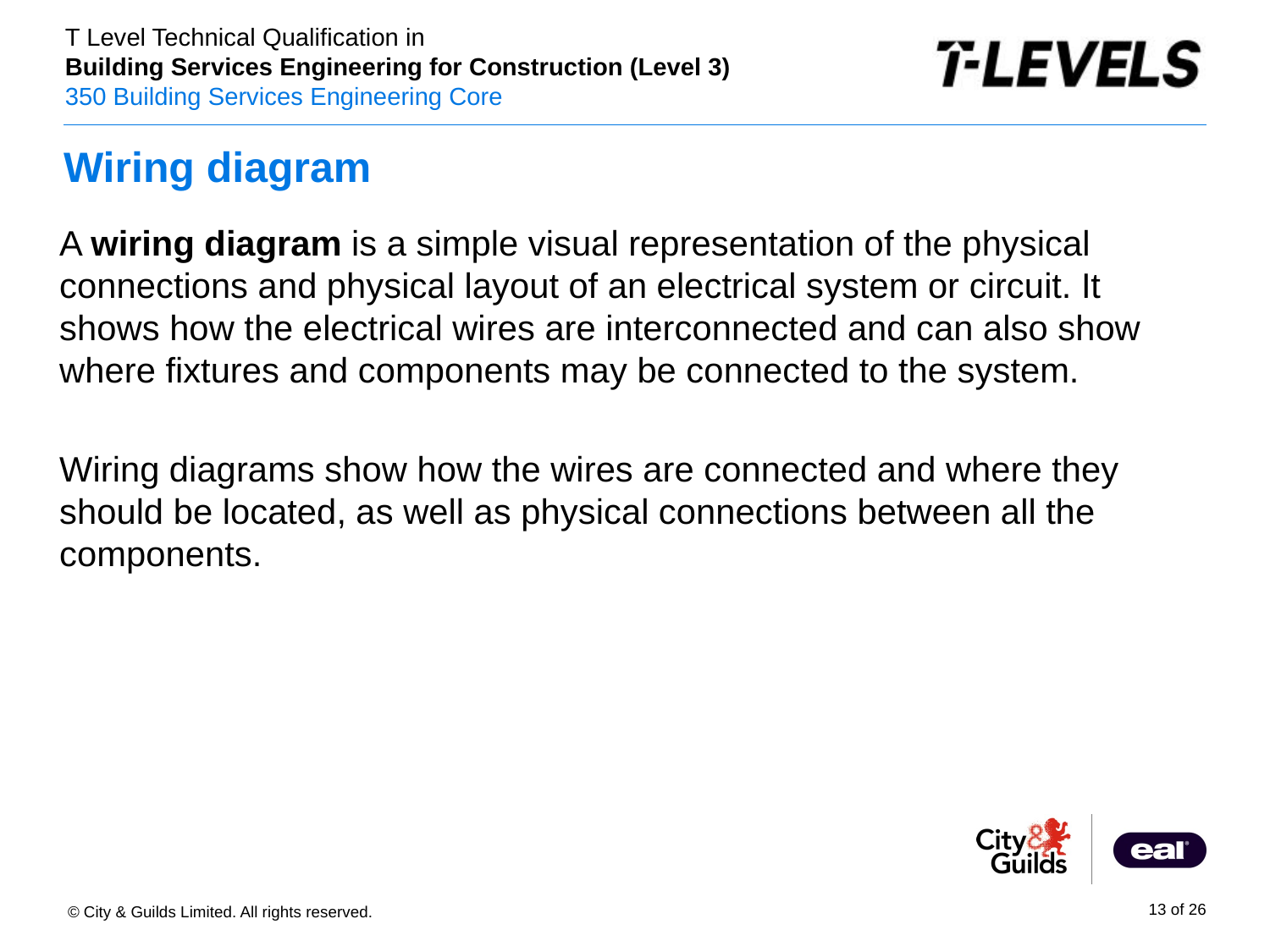

# Wiring diagram
A wiring diagram is a simple visual representation of the physical connections and physical layout of an electrical system or circuit. It shows how the electrical wires are interconnected and can also show where fixtures and components may be connected to the system.

Wiring diagrams show how the wires are connected and where they should be located, as well as physical connections between all the components.